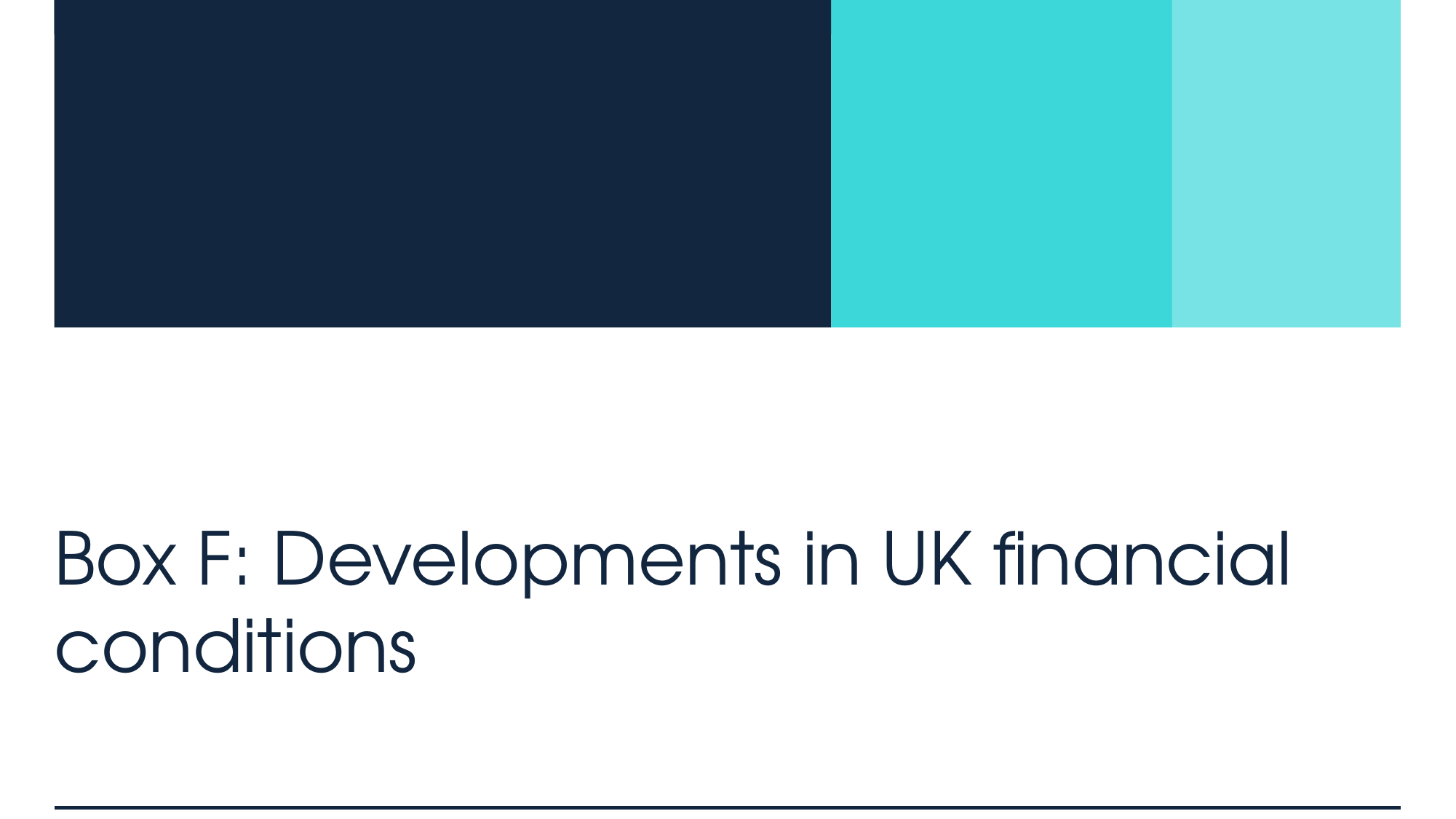

Box F: Developments in UK financial conditions